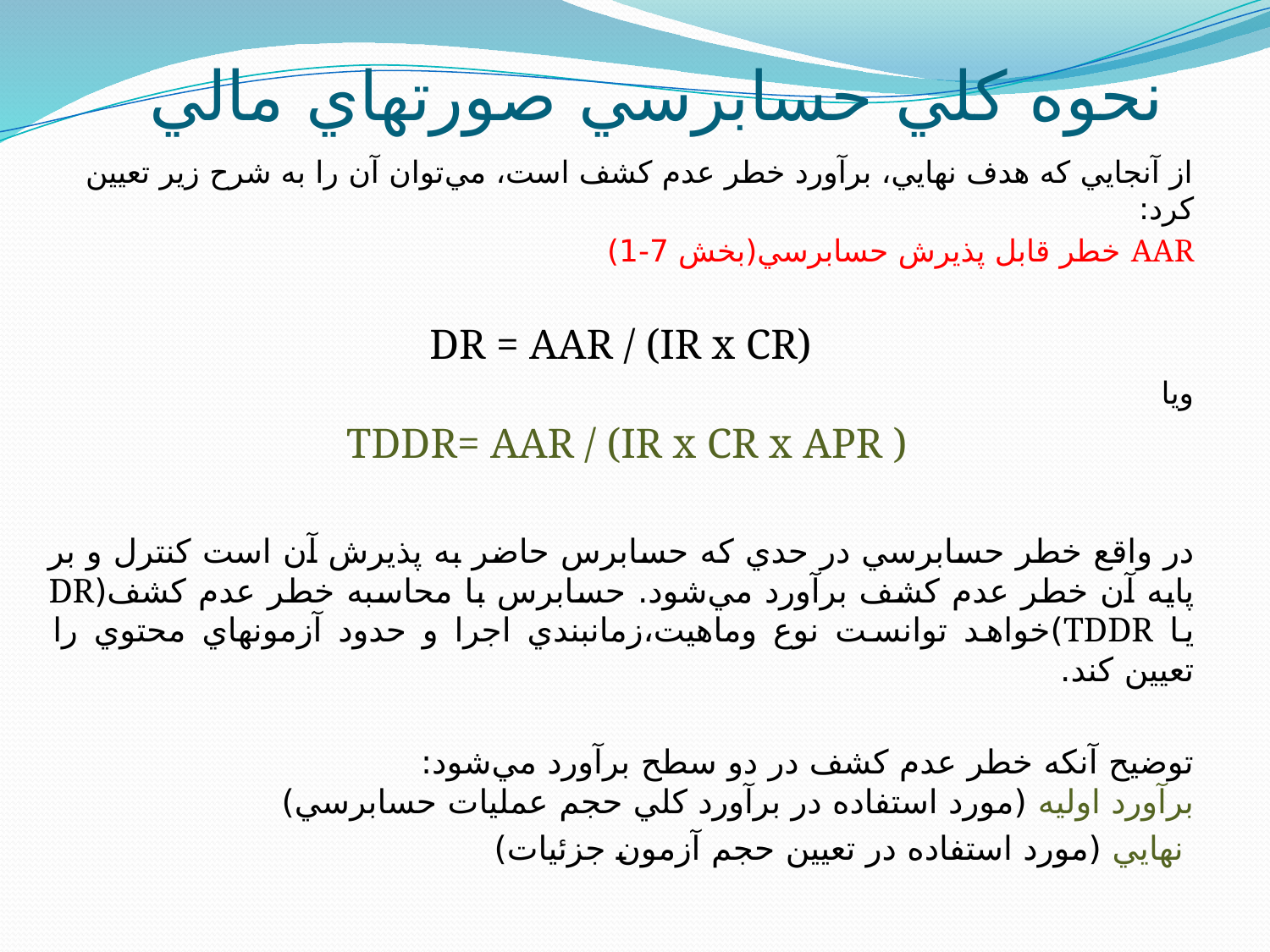

# نحوه كلي حسابرسي صورتهاي مالي
از آنجايي كه هدف نهايي، برآورد خطر عدم كشف است، مي‌توان آن را به شرح زير تعيين كرد:
AAR خطر قابل پذيرش حسابرسي(بخش 7-1)

DR = AAR / (IR x CR)
ويا
TDDR= AAR / (IR x CR x APR )

در واقع خطر حسابرسي در حدي كه حسابرس حاضر به پذيرش آن است كنترل و بر پايه آن خطر عدم كشف برآورد مي‌شود. حسابرس با محاسبه خطر عدم كشف(DR يا TDDR)خواهد توانست نوع وماهيت،زمانبندي اجرا و حدود آزمونهاي محتوي را تعيين كند.

توضيح آنكه خطر عدم كشف در دو سطح برآورد مي‌شود:
برآورد اوليه (مورد استفاده در برآورد كلي حجم عمليات حسابرسي)‌
 نهايي (مورد استفاده در تعيين حجم آزمون جزئيات)